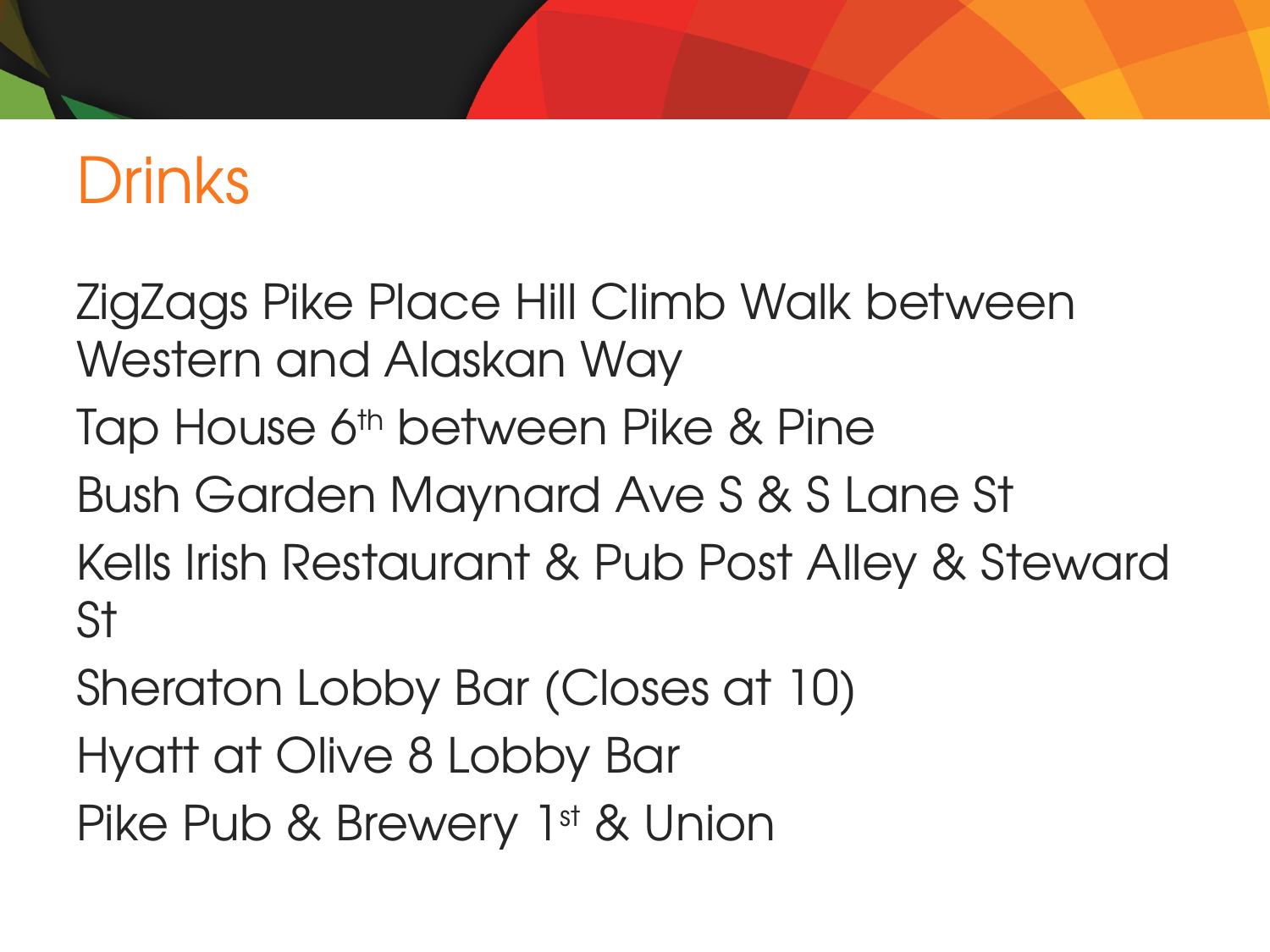

# Drinks
ZigZags Pike Place Hill Climb Walk between Western and Alaskan Way
Tap House 6th between Pike & Pine
Bush Garden Maynard Ave S & S Lane St
Kells Irish Restaurant & Pub Post Alley & Steward St
Sheraton Lobby Bar (Closes at 10)
Hyatt at Olive 8 Lobby Bar
Pike Pub & Brewery 1st & Union